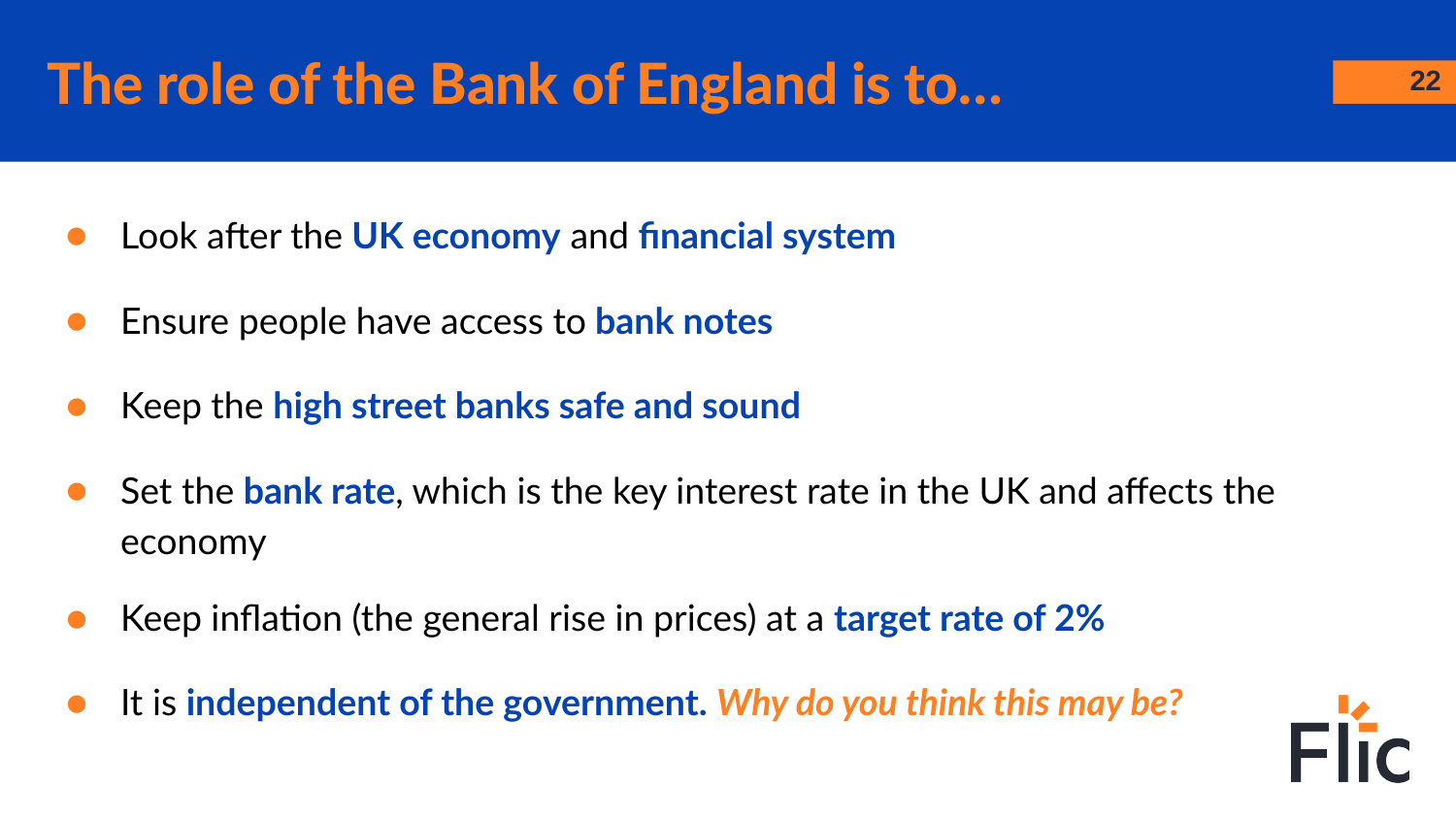

The role of the Bank of England is to…
22
Look after the UK economy and financial system
Ensure people have access to bank notes
Keep the high street banks safe and sound
Set the bank rate, which is the key interest rate in the UK and affects the economy
Keep inflation (the general rise in prices) at a target rate of 2%
It is independent of the government. Why do you think this may be?